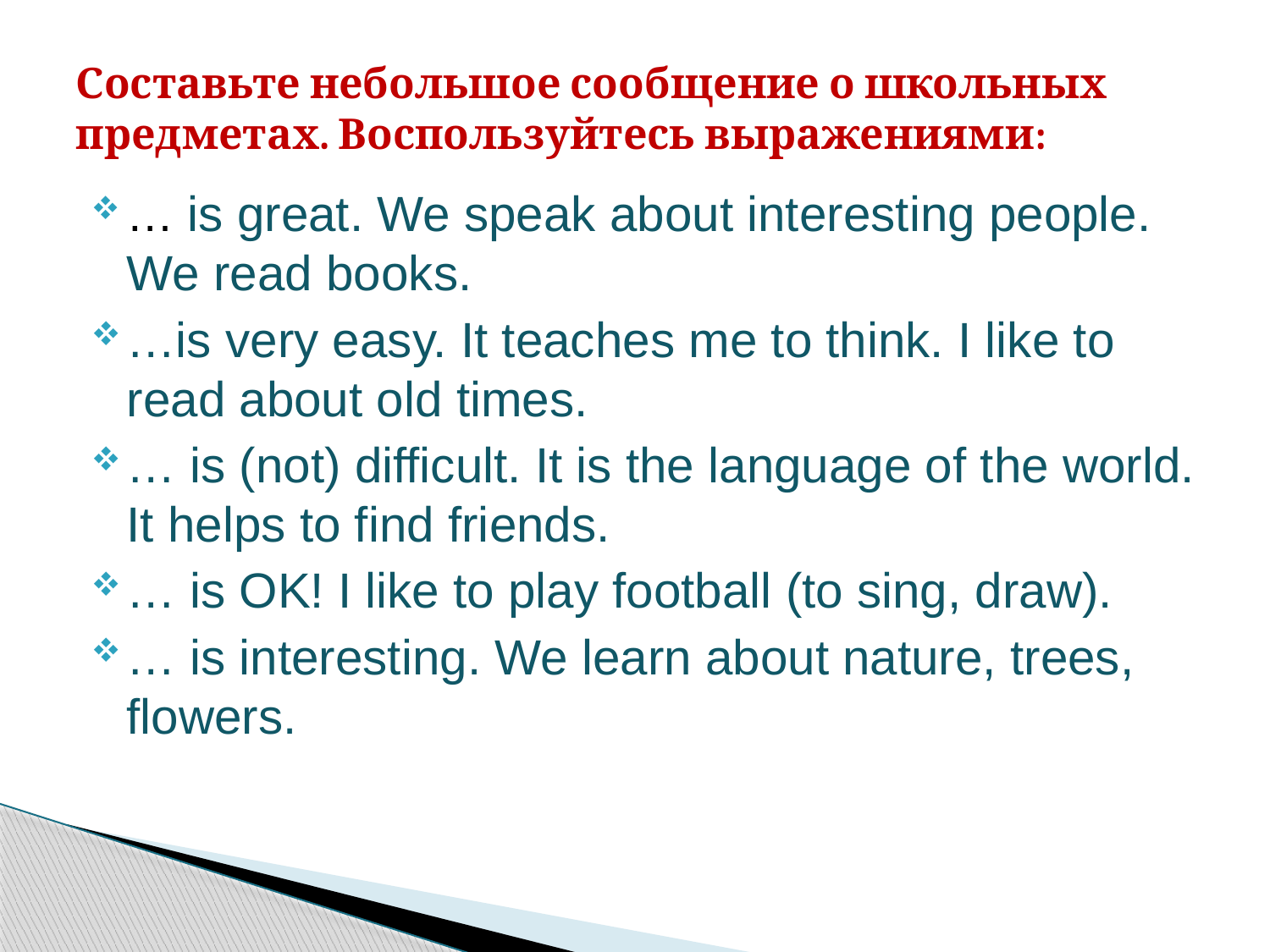

# Составьте небольшое сообщение о школьных предметах. Воспользуйтесь выражениями:
… is great. We speak about interesting people. We read books.
…is very easy. It teaches me to think. I like to read about old times.
… is (not) difficult. It is the language of the world. It helps to find friends.
… is OK! I like to play football (to sing, draw).
… is interesting. We learn about nature, trees, flowers.